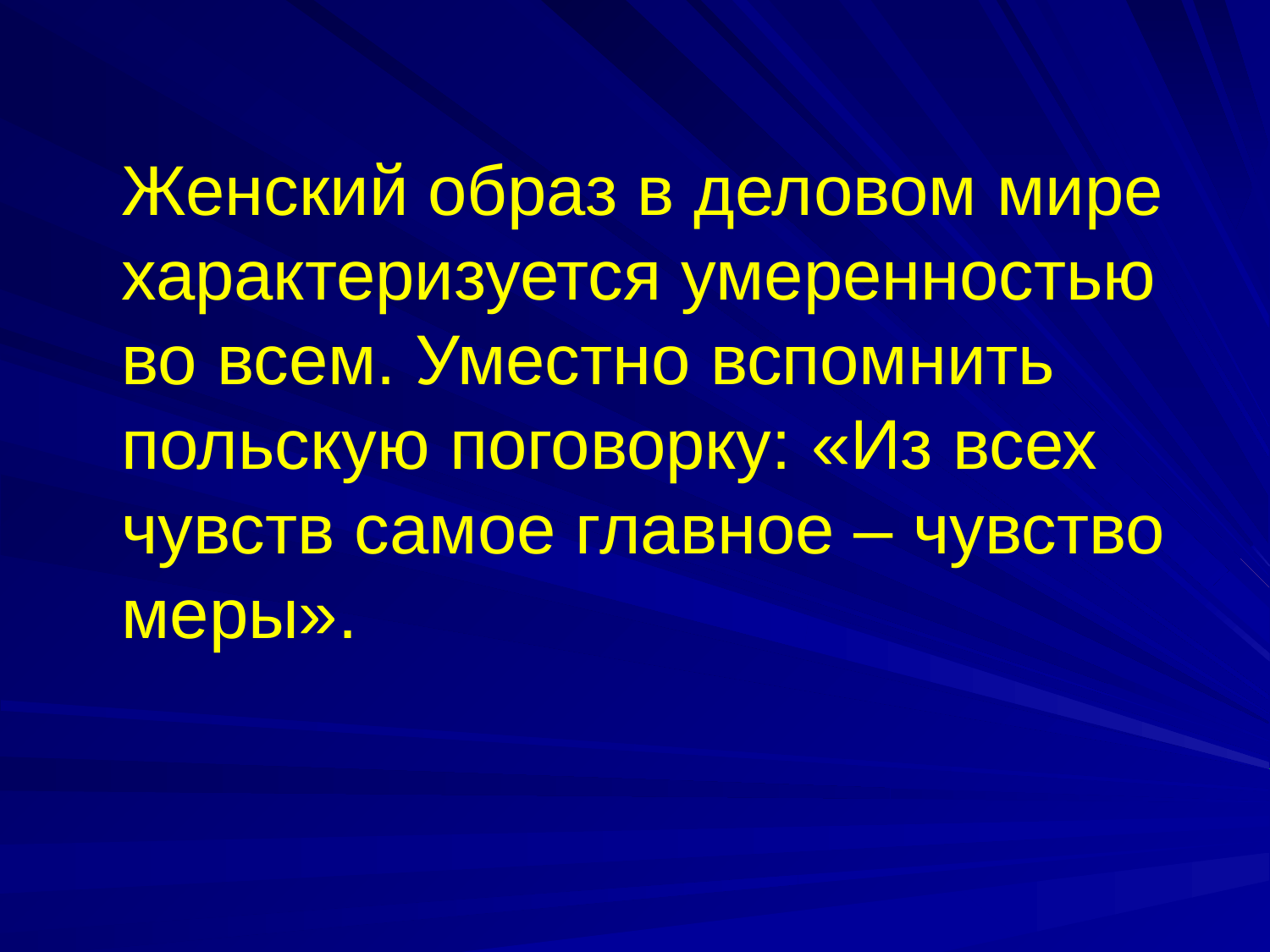

Женский образ в деловом мире характеризуется умеренностью во всем. Уместно вспомнить польскую поговорку: «Из всех чувств самое главное – чувство меры».